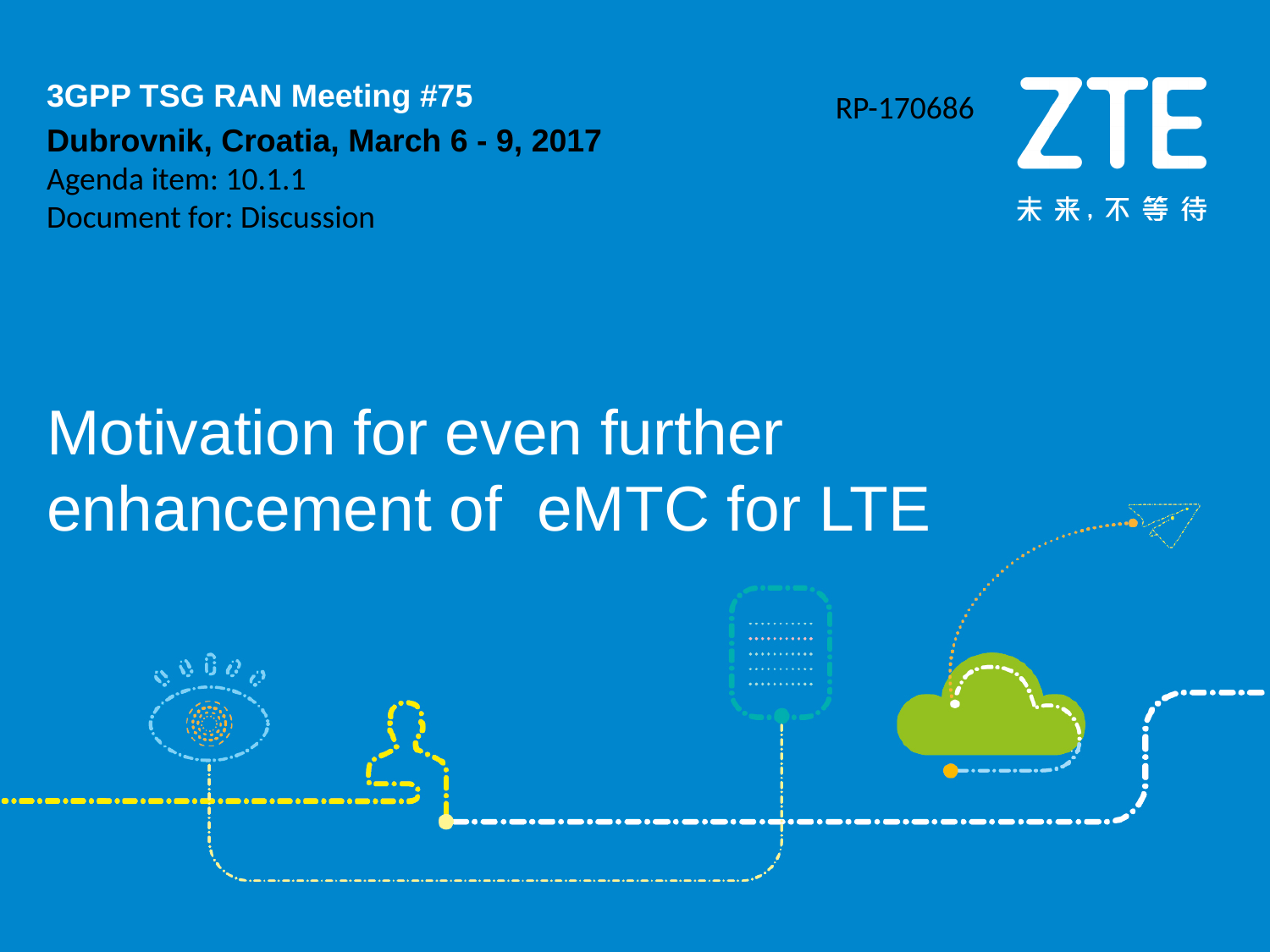

# 3GPP TSG RAN Meeting #75
Dubrovnik, Croatia, March 6 - 9, 2017
Agenda item: 10.1.1
Document for: Discussion
RP-170686
Motivation for even further enhancement of  eMTC for LTE